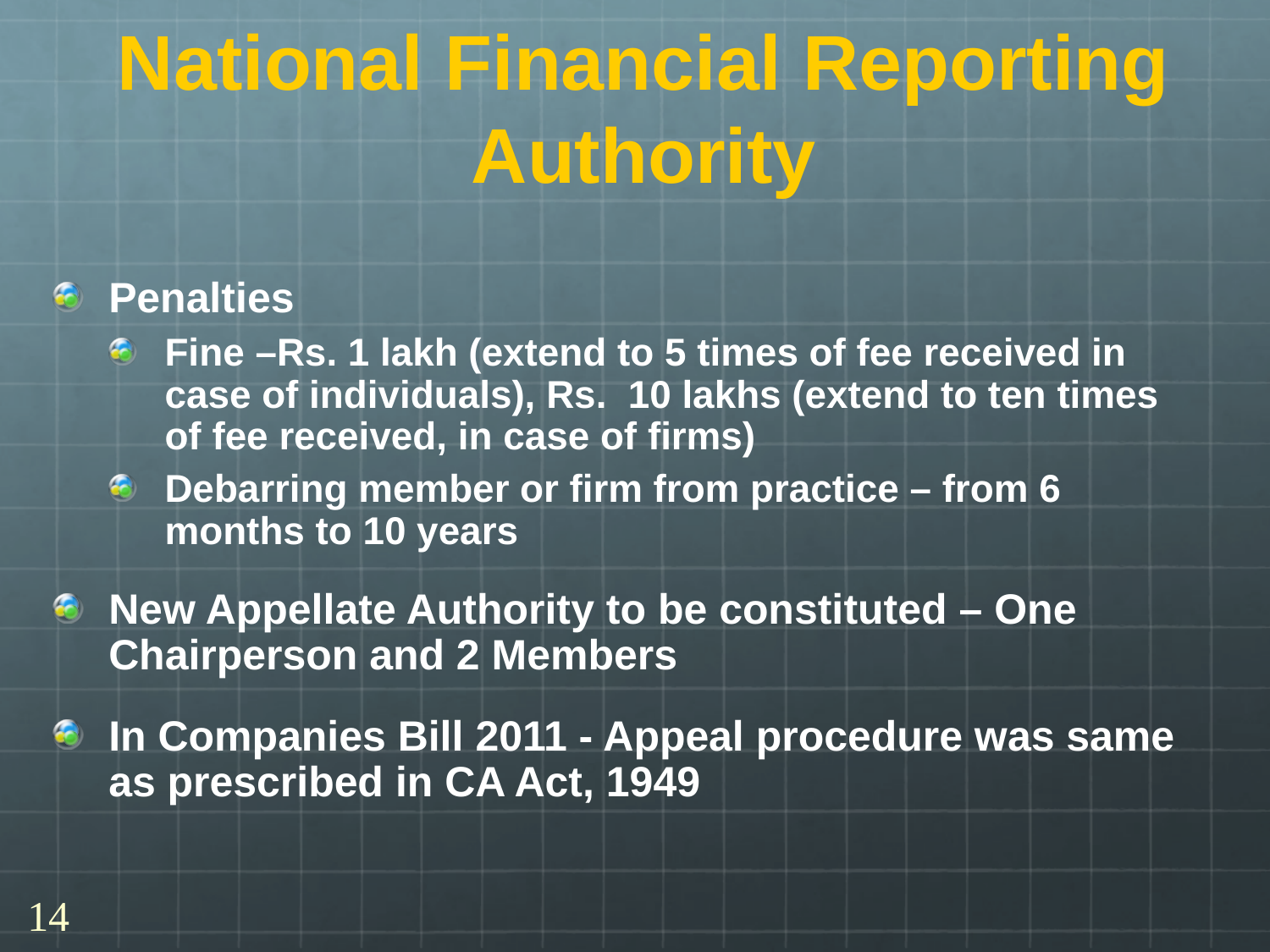

# National Financial Reporting Authority
Penalties
Fine –Rs. 1 lakh (extend to 5 times of fee received in case of individuals), Rs.  10 lakhs (extend to ten times of fee received, in case of firms)
Debarring member or firm from practice – from 6 months to 10 years
New Appellate Authority to be constituted – One Chairperson and 2 Members
In Companies Bill 2011 - Appeal procedure was same as prescribed in CA Act, 1949
14